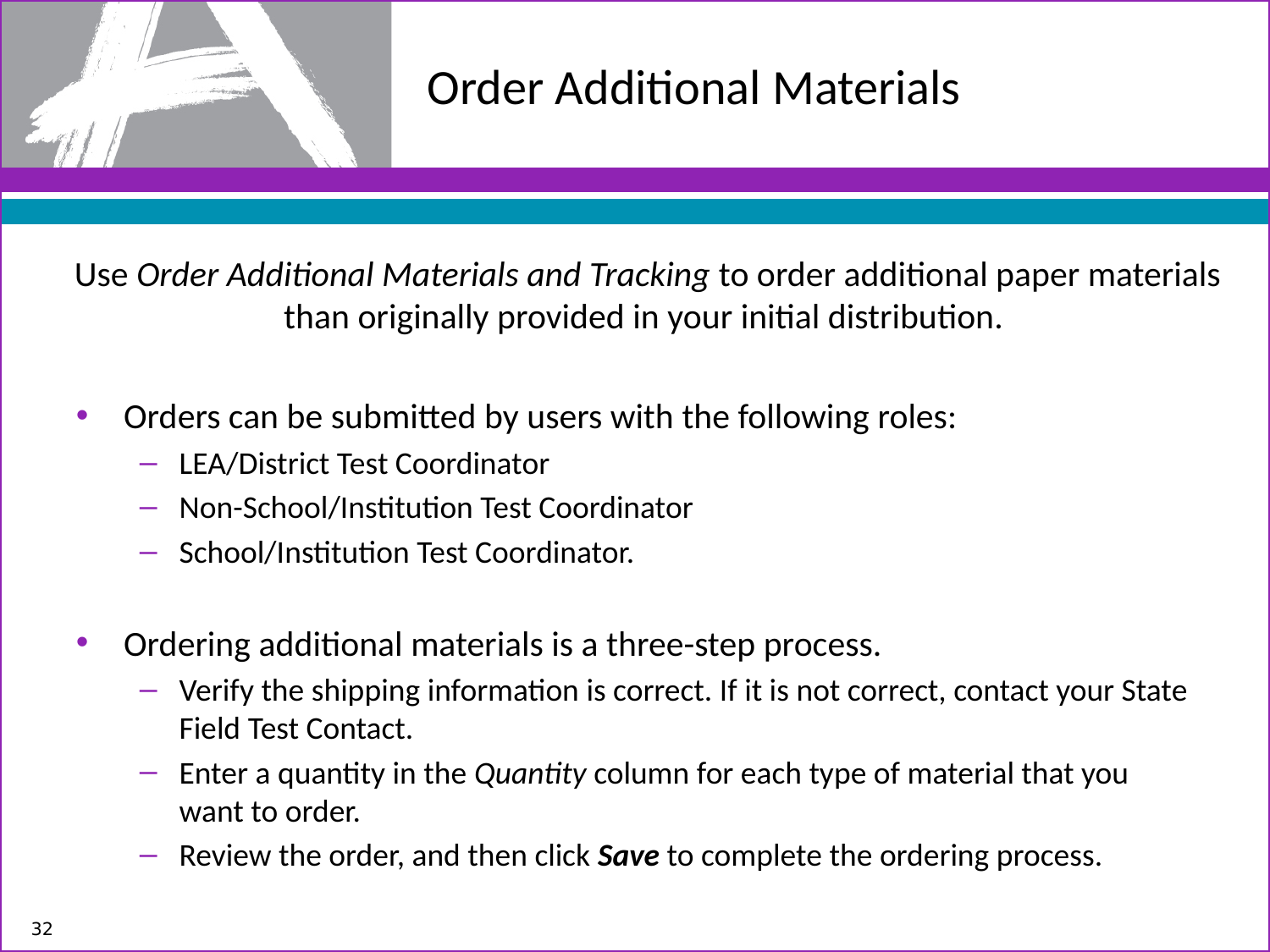

# Order Additional Materials
Use Order Additional Materials and Tracking to order additional paper materials than originally provided in your initial distribution.
Orders can be submitted by users with the following roles:
LEA/District Test Coordinator
Non-School/Institution Test Coordinator
School/Institution Test Coordinator.

Ordering additional materials is a three-step process.
Verify the shipping information is correct. If it is not correct, contact your State Field Test Contact.
Enter a quantity in the Quantity column for each type of material that you want to order.
Review the order, and then click Save to complete the ordering process.

32